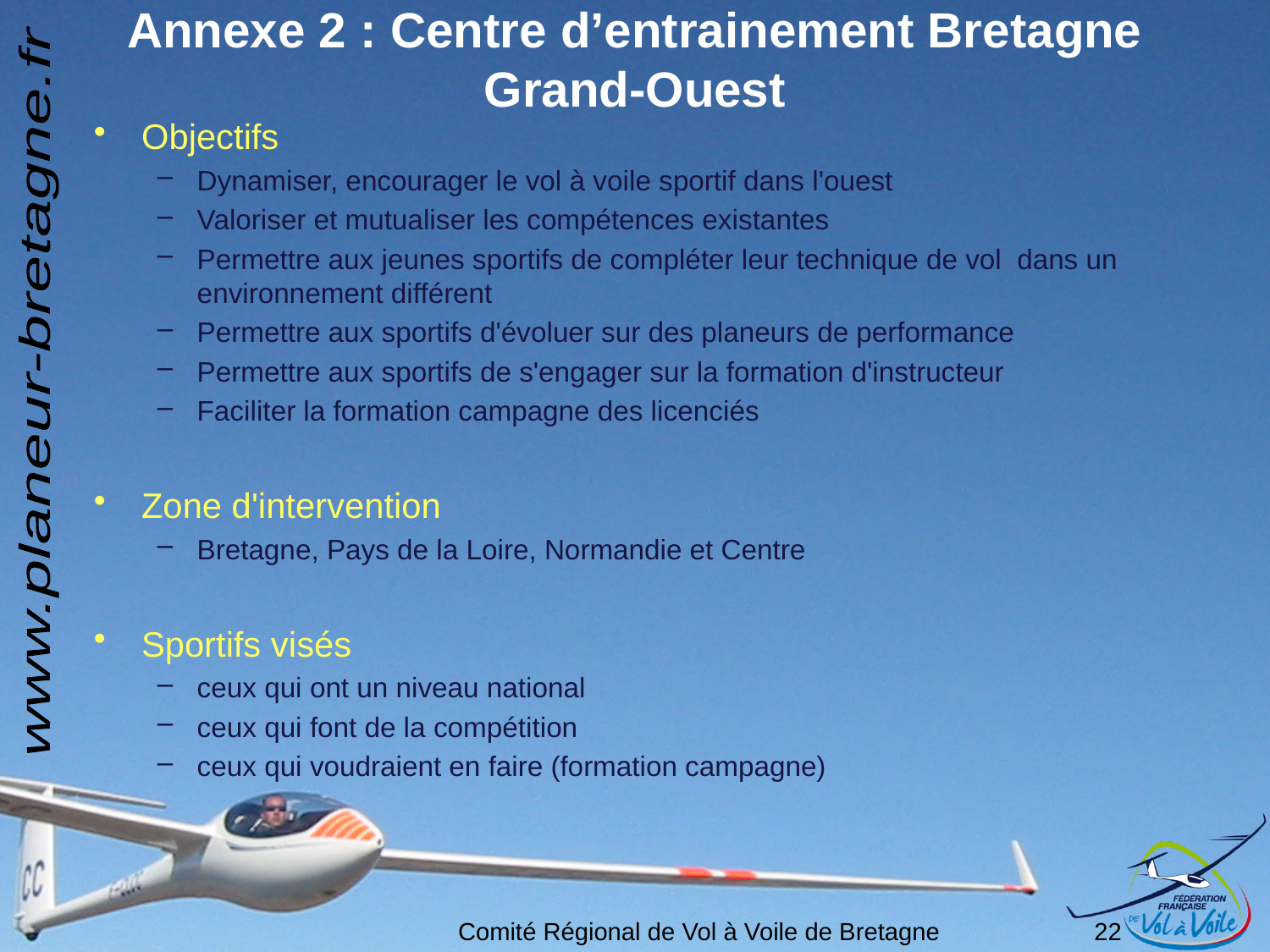

# Annexe 2 : Centre d’entrainement Bretagne Grand-Ouest
Objectifs
Dynamiser, encourager le vol à voile sportif dans l'ouest
Valoriser et mutualiser les compétences existantes
Permettre aux jeunes sportifs de compléter leur technique de vol  dans un environnement différent
Permettre aux sportifs d'évoluer sur des planeurs de performance
Permettre aux sportifs de s'engager sur la formation d'instructeur
Faciliter la formation campagne des licenciés

Zone d'intervention
Bretagne, Pays de la Loire, Normandie et Centre

Sportifs visés
ceux qui ont un niveau national
ceux qui font de la compétition
ceux qui voudraient en faire (formation campagne)